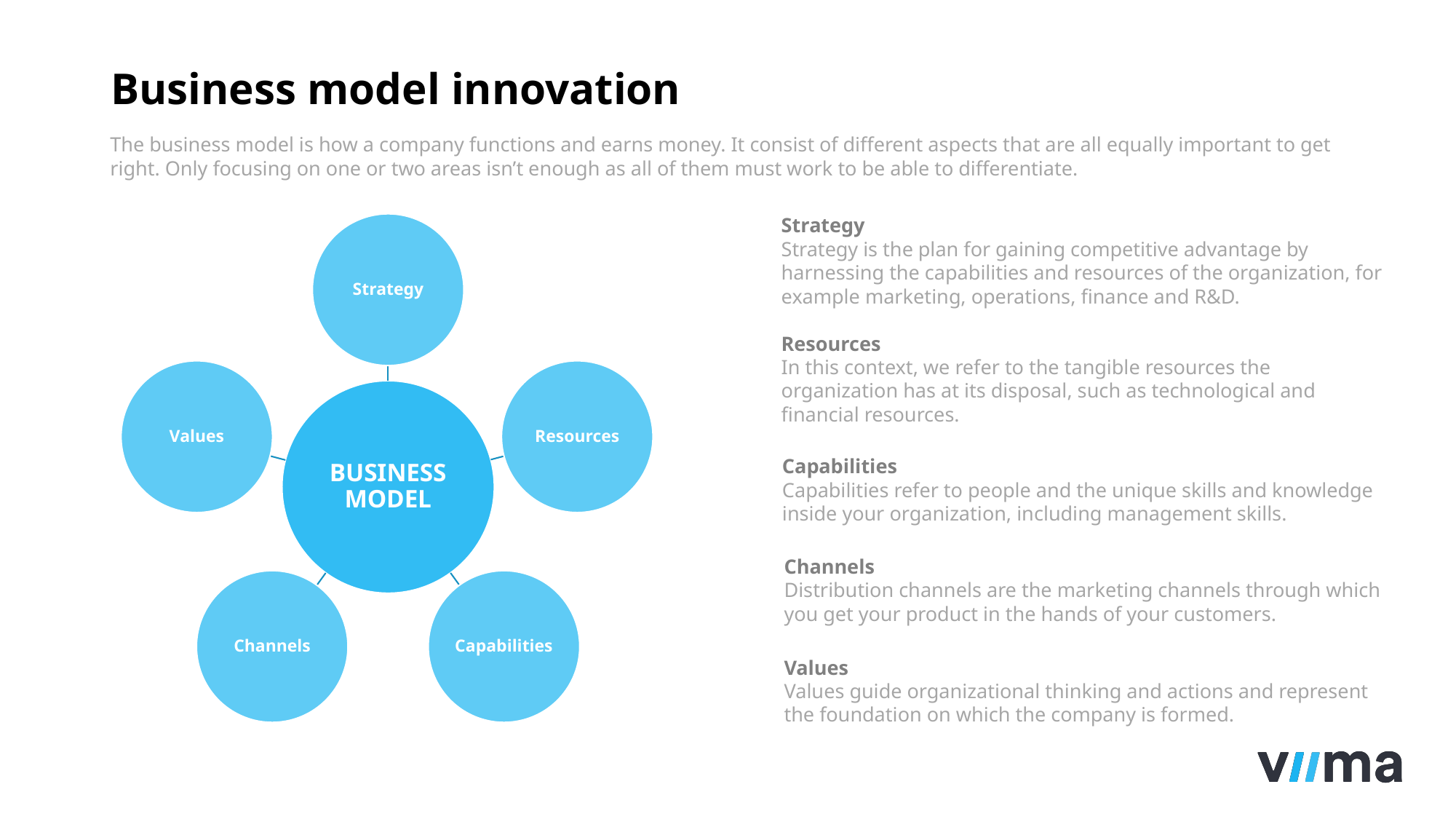

Business model innovation
The business model is how a company functions and earns money. It consist of different aspects that are all equally important to get right. Only focusing on one or two areas isn’t enough as all of them must work to be able to differentiate.
Strategy
Strategy is the plan for gaining competitive advantage by harnessing the capabilities and resources of the organization, for example marketing, operations, finance and R&D.
BUSINESS MODEL

Strategy

Resources

Capabilities

Channels

Values
Resources
In this context, we refer to the tangible resources the organization has at its disposal, such as technological and financial resources.
Capabilities
Capabilities refer to people and the unique skills and knowledge inside your organization, including management skills.
Channels
Distribution channels are the marketing channels through which you get your product in the hands of your customers.
Values
Values guide organizational thinking and actions and represent the foundation on which the company is formed.